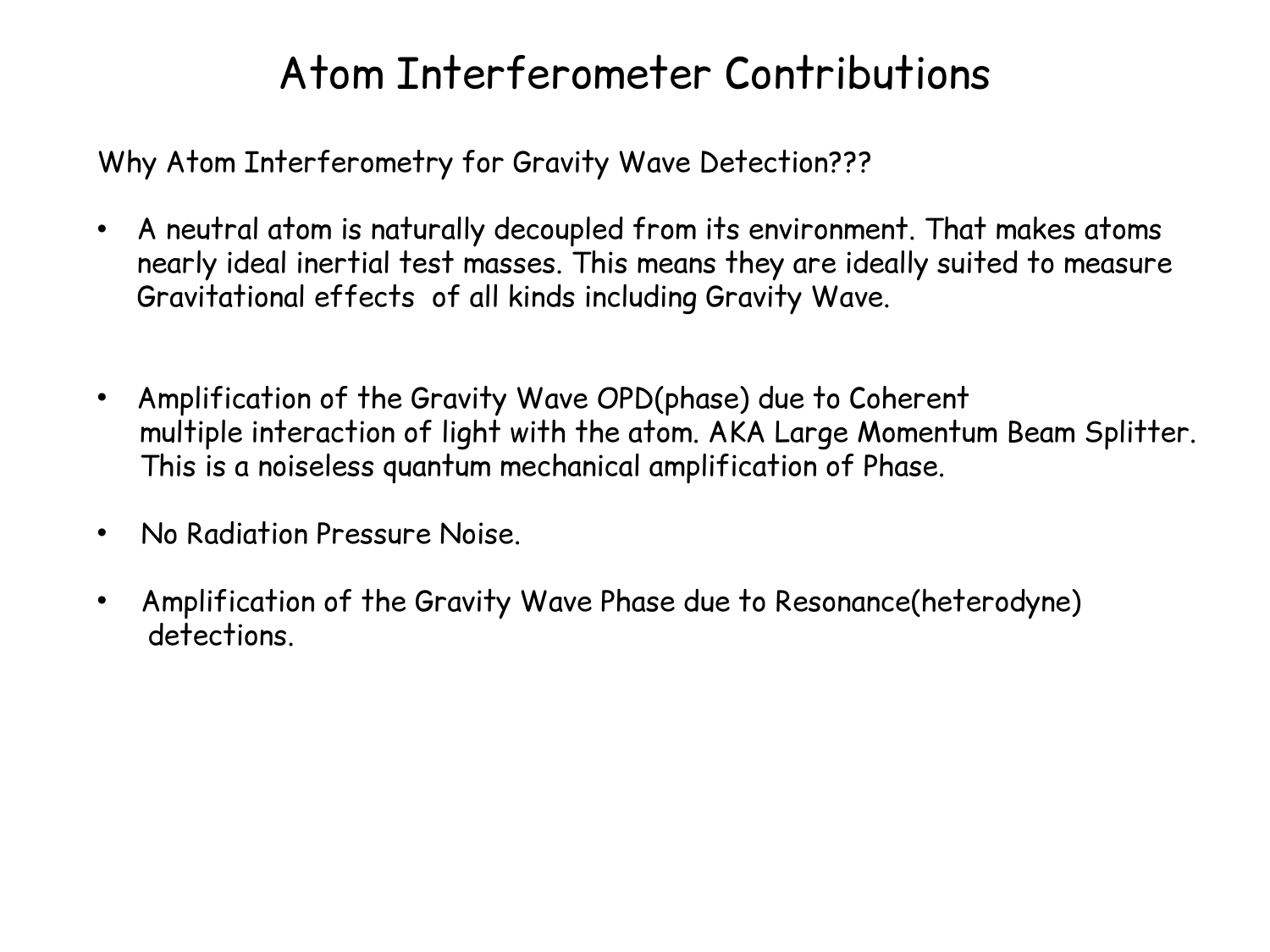

# Atom Interferometer Contributions
Why Atom Interferometry for Gravity Wave Detection???

A neutral atom is naturally decoupled from its environment. That makes atoms nearly ideal inertial test masses. This means they are ideally suited to measure Gravitational effects  of all kinds including Gravity Wave.

Amplification of the Gravity Wave OPD(phase) due to Coherent
     multiple interaction of light with the atom. AKA Large Momentum Beam Splitter.
     This is a noiseless quantum mechanical amplification of Phase.

    No Radiation Pressure Noise.

    Amplification of the Gravity Wave Phase due to Resonance(heterodyne)
      detections.